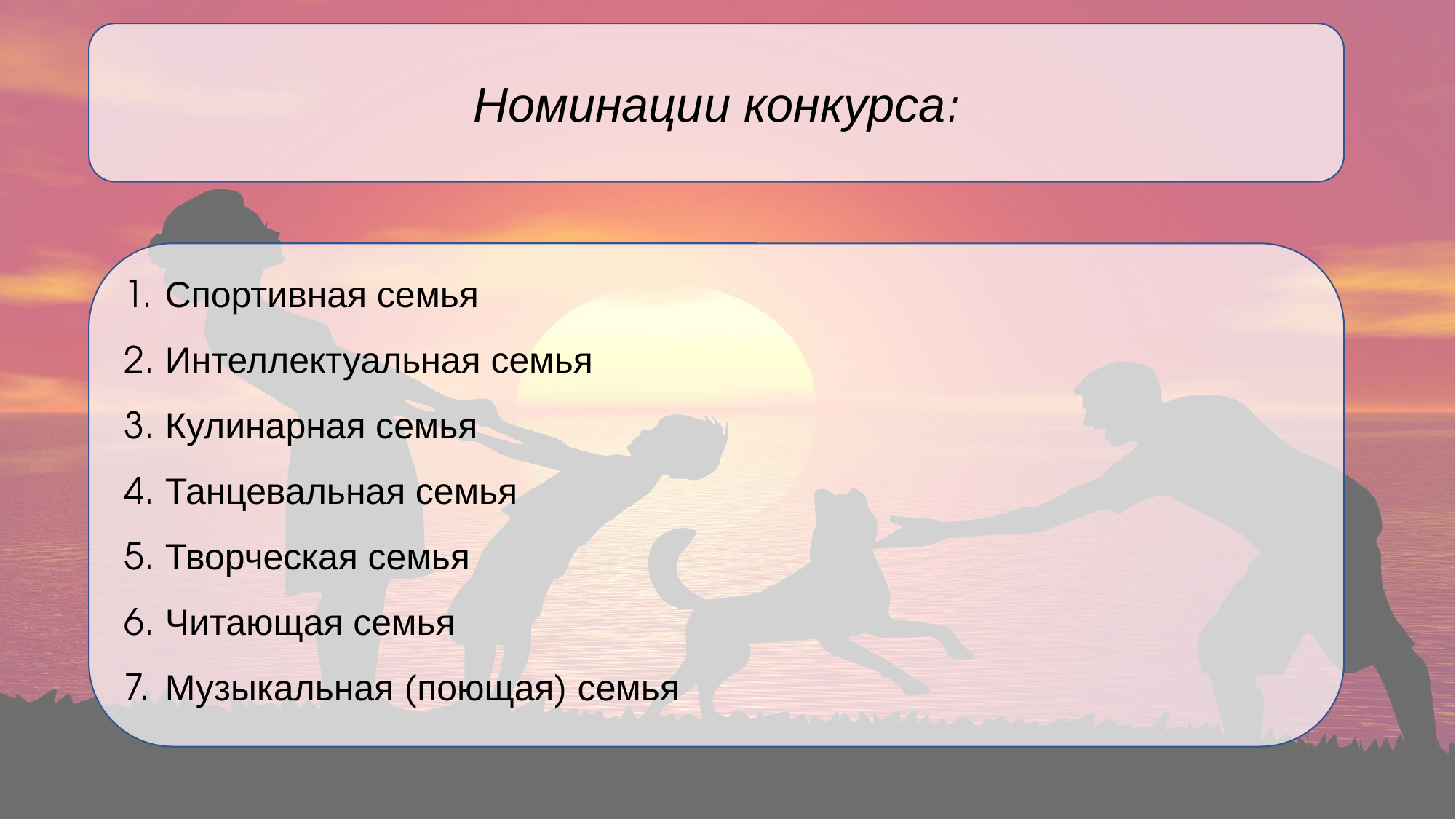

Номинации конкурса:
Спортивная семья
Интеллектуальная семья
Кулинарная семья
Танцевальная семья
Творческая семья
Читающая семья
Музыкальная (поющая) семья